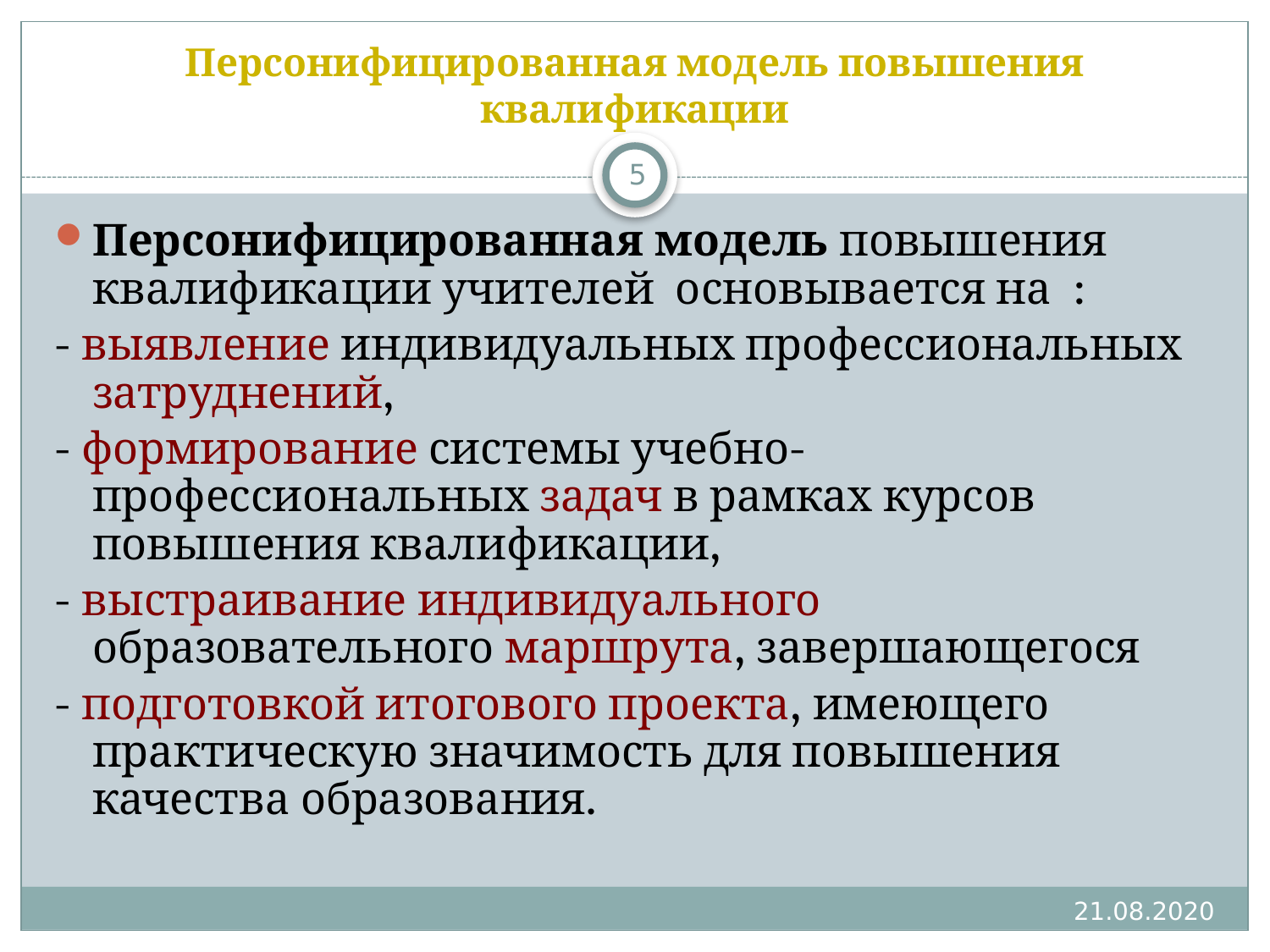

# Персонифицированная модель повышения квалификации
5
Персонифицированная модель повышения квалификации учителей  основывается на  :
- выявление индивидуальных профессиональных затруднений,
- формирование системы учебно-профессиональных задач в рамках курсов повышения квалификации,
- выстраивание индивидуального образовательного маршрута, завершающегося
- подготовкой итогового проекта, имеющего практическую значимость для повышения качества образования.
21.08.2020